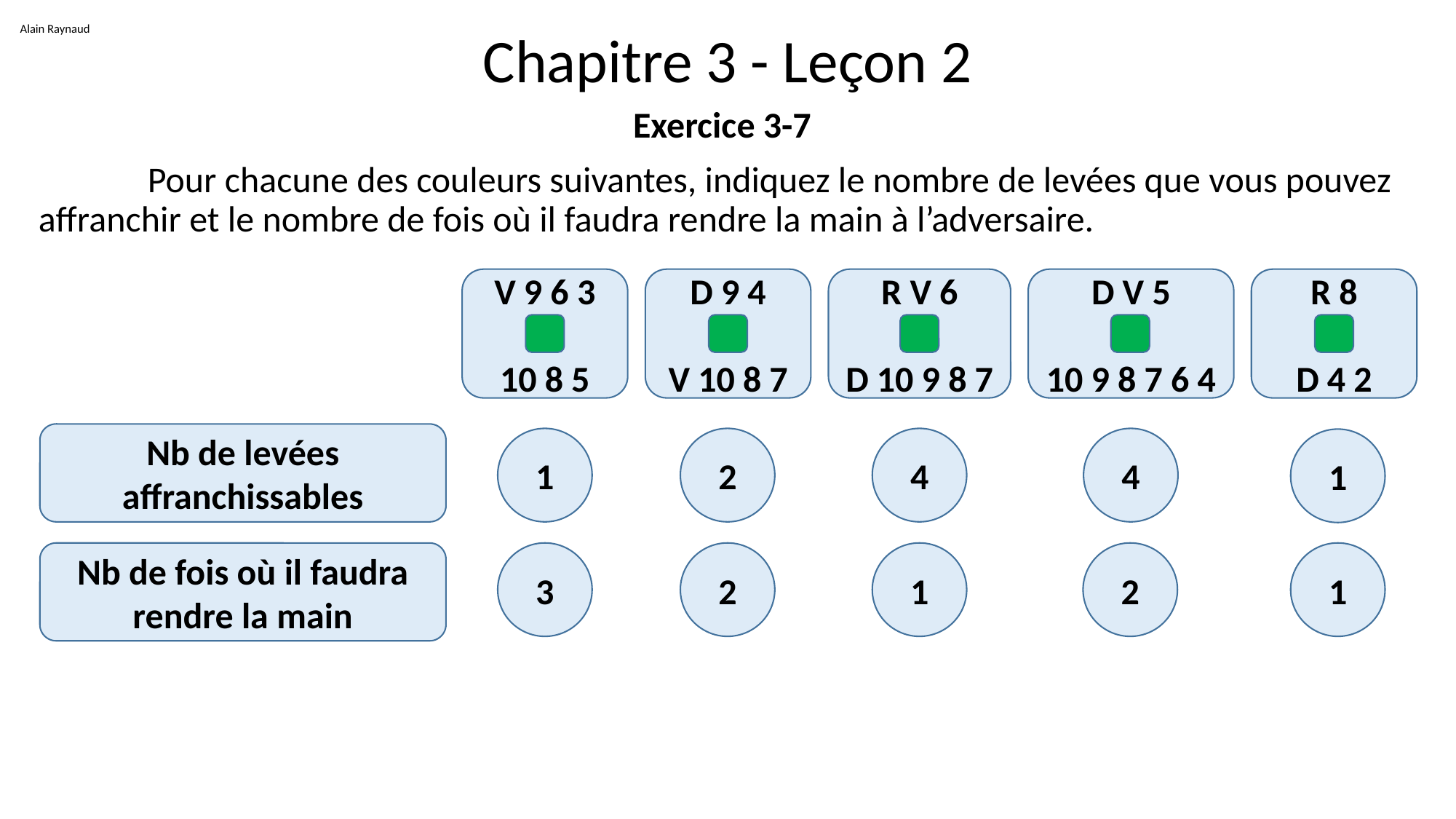

Alain Raynaud
# Chapitre 3 - Leçon 2
Exercice 3-7
	Pour chacune des couleurs suivantes, indiquez le nombre de levées que vous pouvez affranchir et le nombre de fois où il faudra rendre la main à l’adversaire.
V 9 6 3

10 8 5

D 9 4

V 10 8 7

R V 6

D 10 9 8 7

D V 5

10 9 8 7 6 4

R 8

D 4 2

Nb de levées affranchissables
1
2
4
4
1
2
1
1
Nb de fois où il faudra rendre la main
3
2